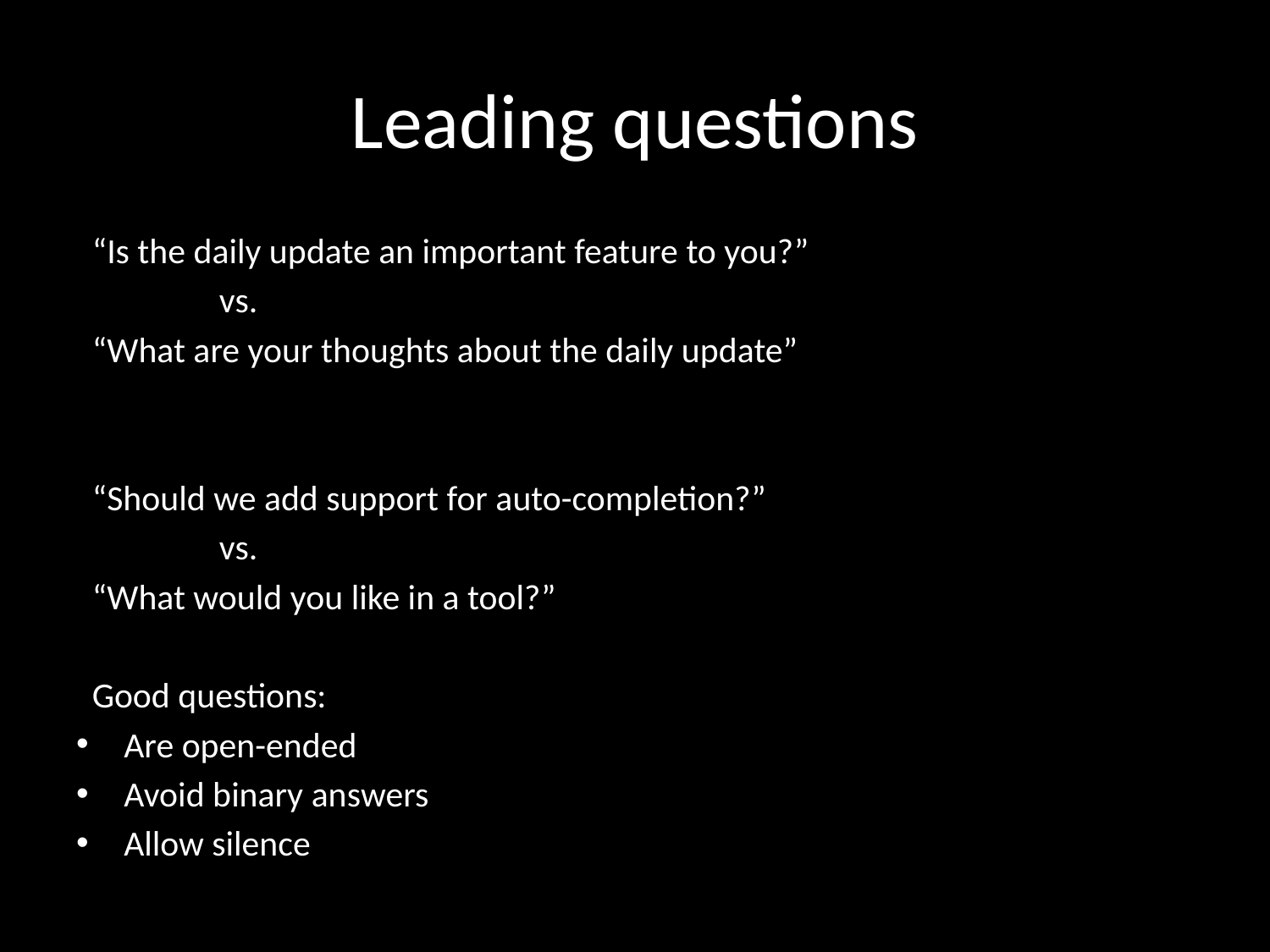

# Leading questions
“Is the daily update an important feature to you?”
	vs.
“What are your thoughts about the daily update”

“Should we add support for auto-completion?”
	vs.
“What would you like in a tool?”

Good questions:
Are open-ended
Avoid binary answers
Allow silence